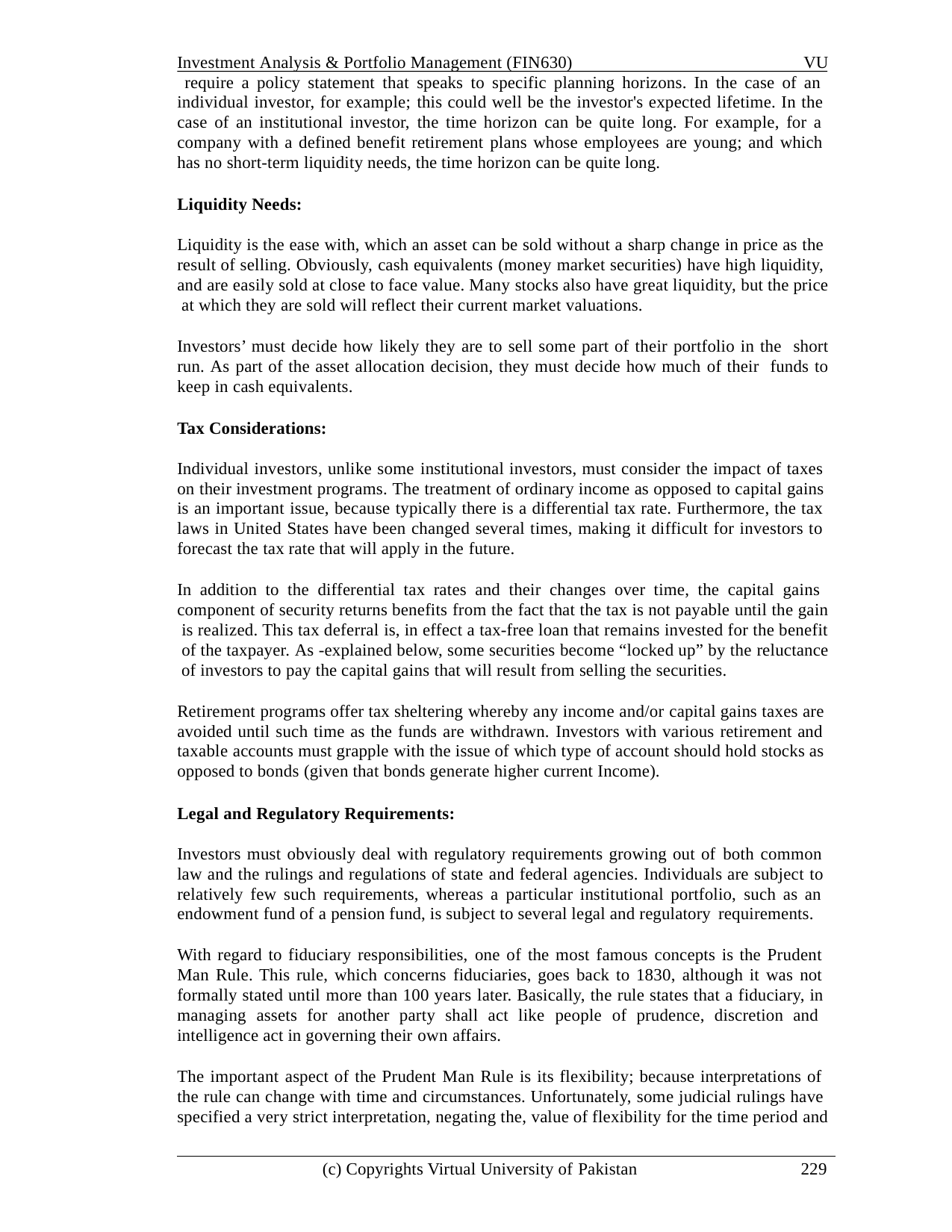

Investment Analysis & Portfolio Management (FIN630)	VU  require a policy statement that speaks to specific planning horizons. In the case of an  individual investor, for example; this could well be the investor's expected lifetime. In the  case of an institutional investor, the time horizon can be quite long. For example, for a  company with a defined benefit retirement plans whose employees are young; and which  has no short-term liquidity needs, the time horizon can be quite long.

Liquidity Needs:

Liquidity is the ease with, which an asset can be sold without a sharp change in price as the  result of selling. Obviously, cash equivalents (money market securities) have high liquidity,  and are easily sold at close to face value. Many stocks also have great liquidity, but the price  at which they are sold will reflect their current market valuations.

Investors’ must decide how likely they are to sell some part of their portfolio in the  short run. As part of the asset allocation decision, they must decide how much of their  funds to keep in cash equivalents.

Tax Considerations:

Individual investors, unlike some institutional investors, must consider the impact of taxes  on their investment programs. The treatment of ordinary income as opposed to capital gains  is an important issue, because typically there is a differential tax rate. Furthermore, the tax  laws in United States have been changed several times, making it difficult for investors to  forecast the tax rate that will apply in the future.

In addition to the differential tax rates and their changes over time, the capital gains  component of security returns benefits from the fact that the tax is not payable until the gain  is realized. This tax deferral is, in effect a tax-free loan that remains invested for the benefit  of the taxpayer. As -explained below, some securities become “locked up” by the reluctance  of investors to pay the capital gains that will result from selling the securities.

Retirement programs offer tax sheltering whereby any income and/or capital gains taxes are  avoided until such time as the funds are withdrawn. Investors with various retirement and  taxable accounts must grapple with the issue of which type of account should hold stocks as  opposed to bonds (given that bonds generate higher current Income).

Legal and Regulatory Requirements:

Investors must obviously deal with regulatory requirements growing out of both common  law and the rulings and regulations of state and federal agencies. Individuals are subject to  relatively few such requirements, whereas a particular institutional portfolio, such as an  endowment fund of a pension fund, is subject to several legal and regulatory requirements.

With regard to fiduciary responsibilities, one of the most famous concepts is the Prudent  Man Rule. This rule, which concerns fiduciaries, goes back to 1830, although it was not  formally stated until more than 100 years later. Basically, the rule states that a fiduciary, in  managing assets for another party shall act like people of prudence, discretion and  intelligence act in governing their own affairs.

The important aspect of the Prudent Man Rule is its flexibility; because interpretations of  the rule can change with time and circumstances. Unfortunately, some judicial rulings have  specified a very strict interpretation, negating the, value of flexibility for the time period and

(c) Copyrights Virtual University of Pakistan
229